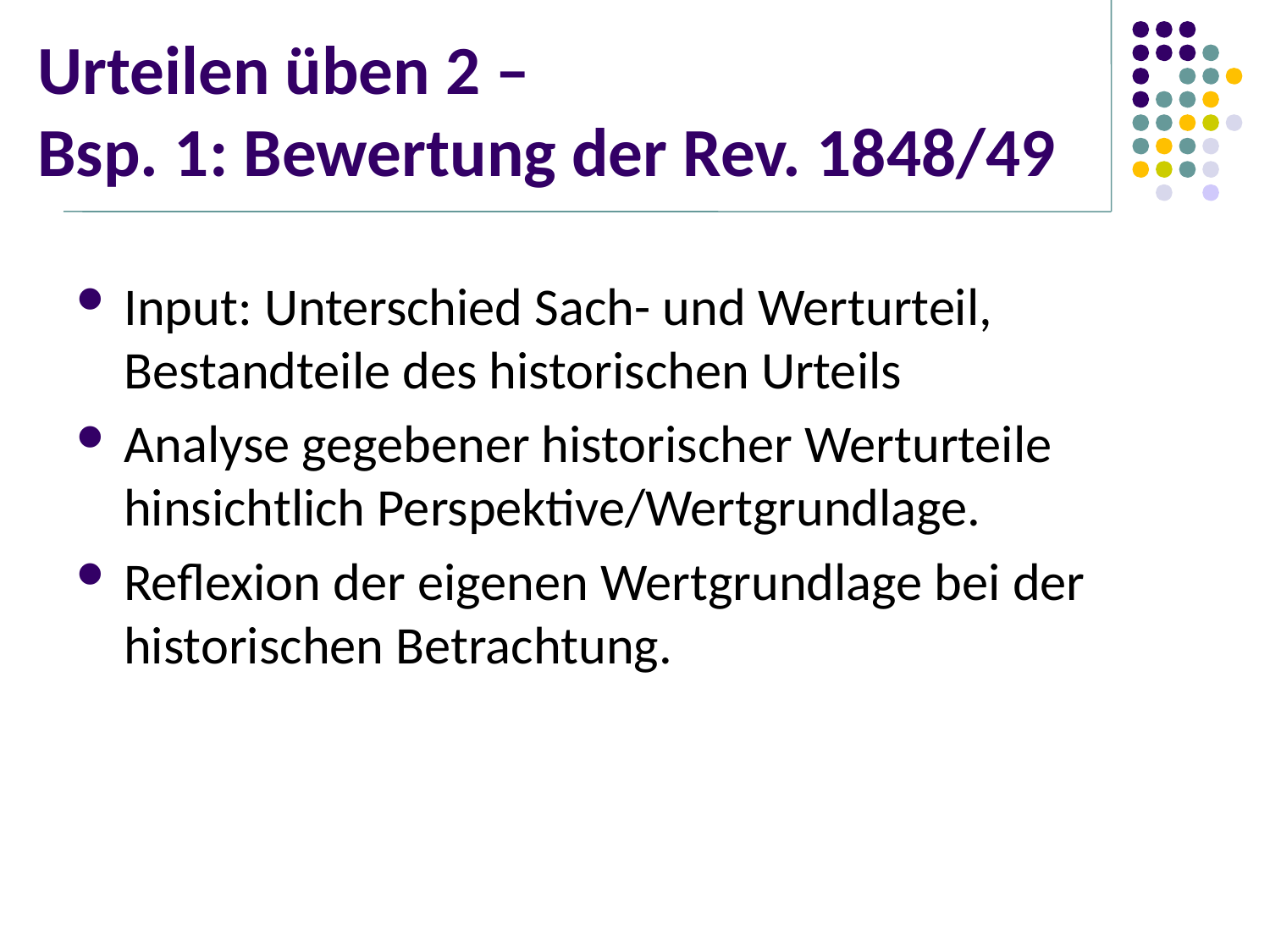

# Urteilen üben 2 – Bsp. 1: Bewertung der Rev. 1848/49
Input: Unterschied Sach- und Werturteil, Bestandteile des historischen Urteils
Analyse gegebener historischer Werturteile hinsichtlich Perspektive/Wertgrundlage.
Reflexion der eigenen Wertgrundlage bei der historischen Betrachtung.